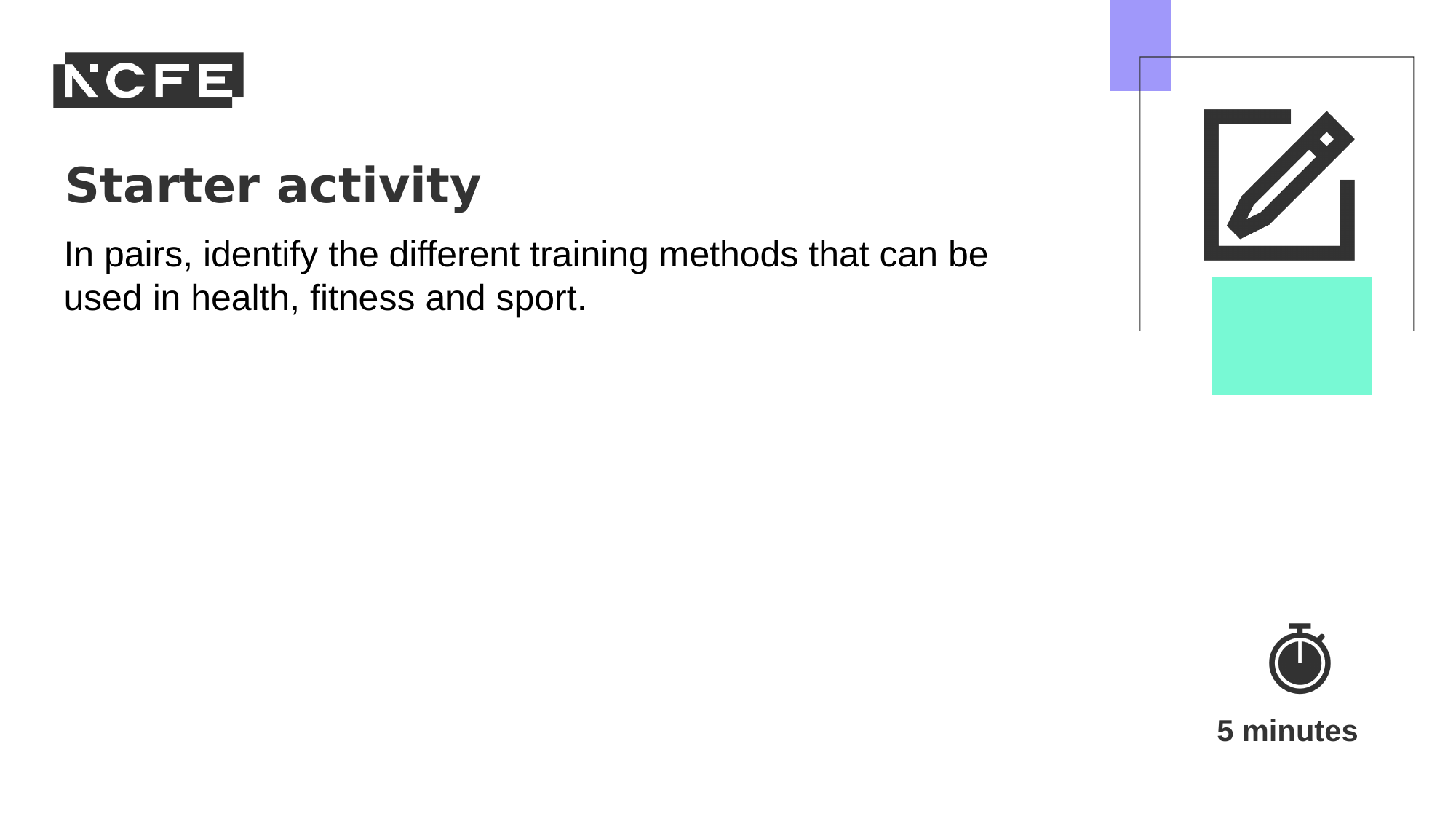

In pairs, identify the different training methods that can be used in health, fitness and sport.
5 minutes